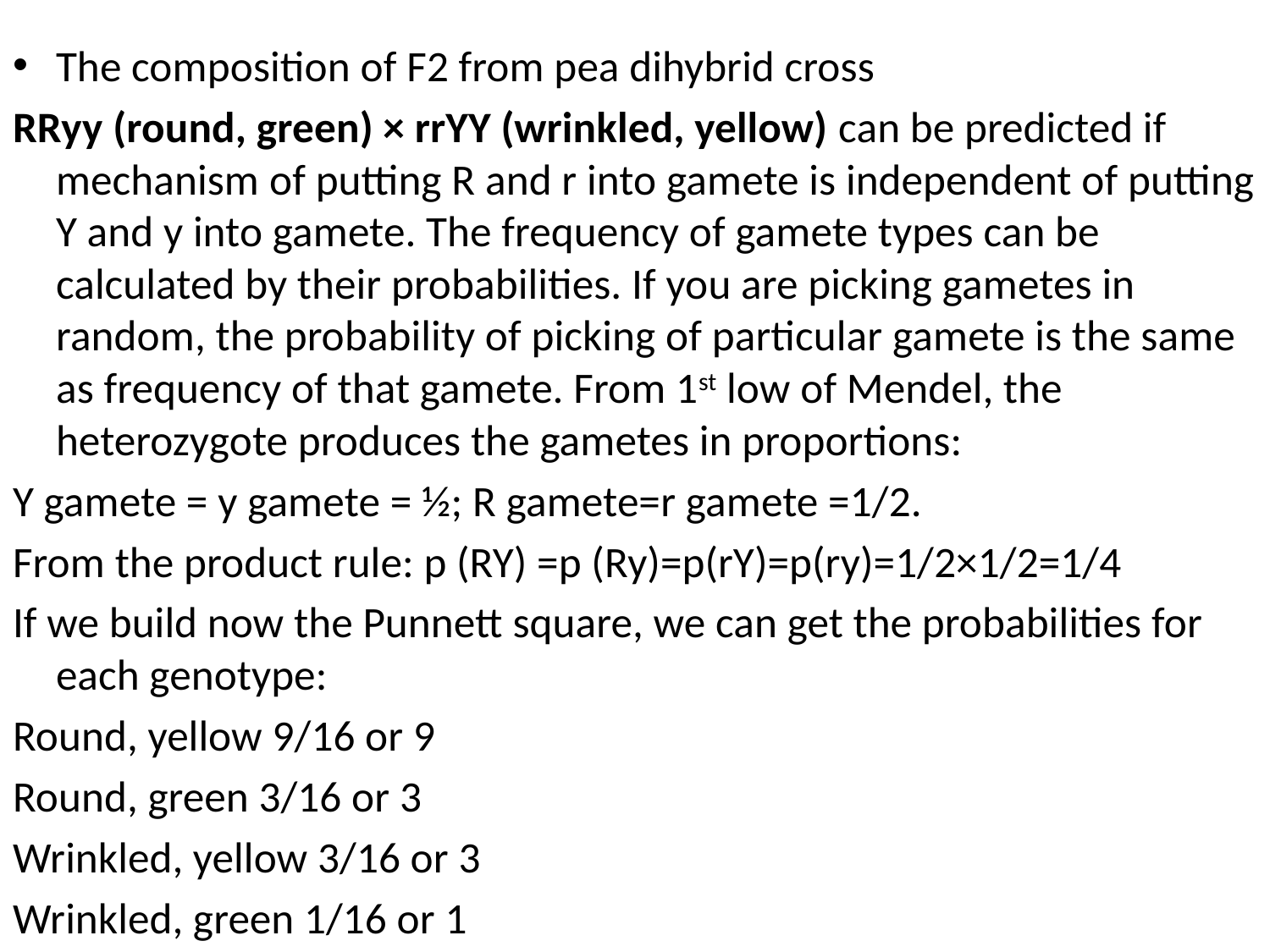

The composition of F2 from pea dihybrid cross
RRyy (round, green) × rrYY (wrinkled, yellow) can be predicted if mechanism of putting R and r into gamete is independent of putting Y and y into gamete. The frequency of gamete types can be calculated by their probabilities. If you are picking gametes in random, the probability of picking of particular gamete is the same as frequency of that gamete. From 1st low of Mendel, the heterozygote produces the gametes in proportions:
Y gamete = y gamete = ½; R gamete=r gamete =1/2.
From the product rule: p (RY) =p (Ry)=p(rY)=p(ry)=1/2×1/2=1/4
If we build now the Punnett square, we can get the probabilities for each genotype:
Round, yellow 9/16 or 9
Round, green 3/16 or 3
Wrinkled, yellow 3/16 or 3
Wrinkled, green 1/16 or 1